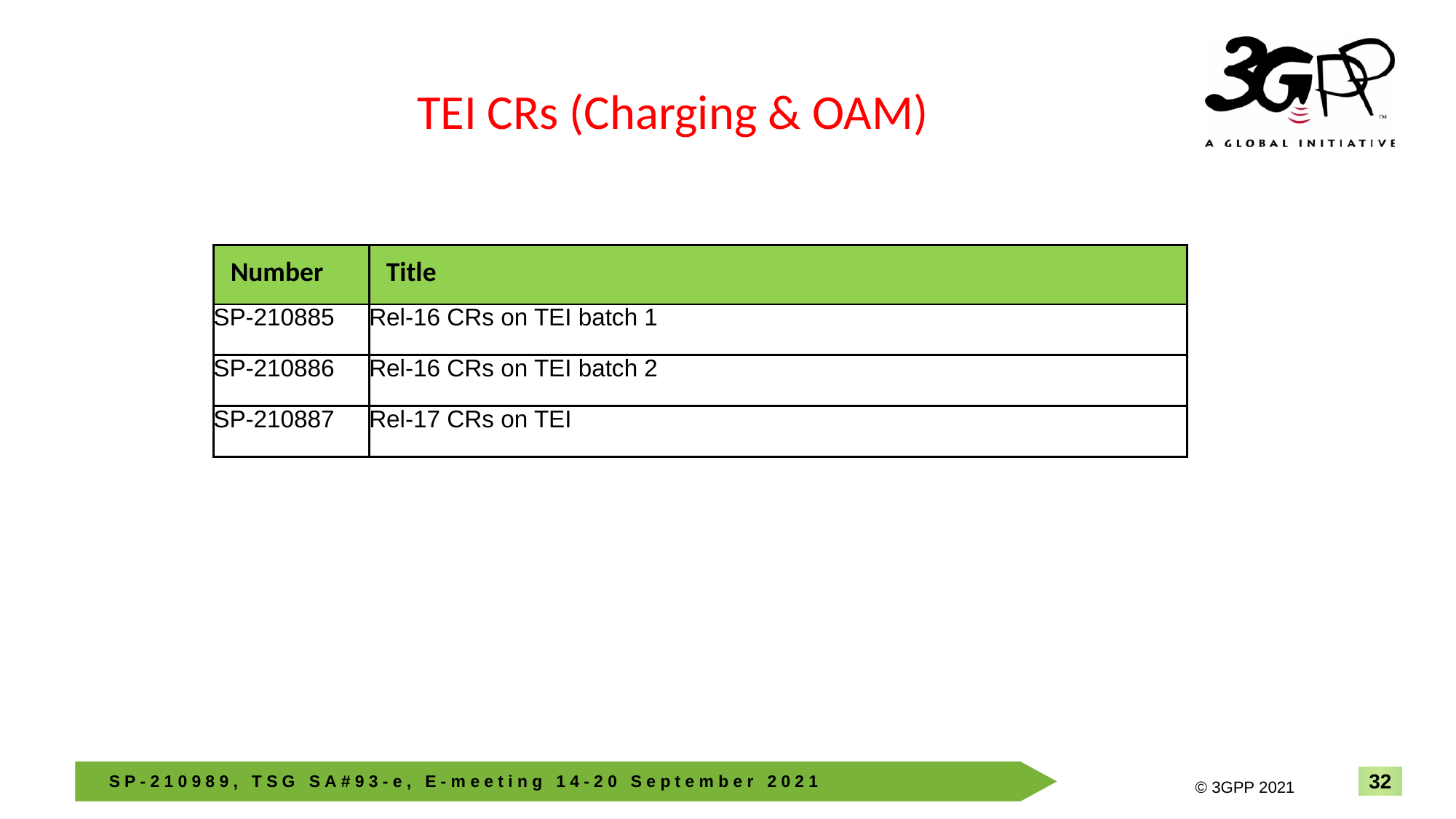

TEI CRs (Charging & OAM)

| Number | Title |
| --- | --- |
| SP-210885 | Rel-16 CRs on TEI batch 1 |
| SP-210886 | Rel-16 CRs on TEI batch 2 |
| SP-210887 | Rel-17 CRs on TEI |